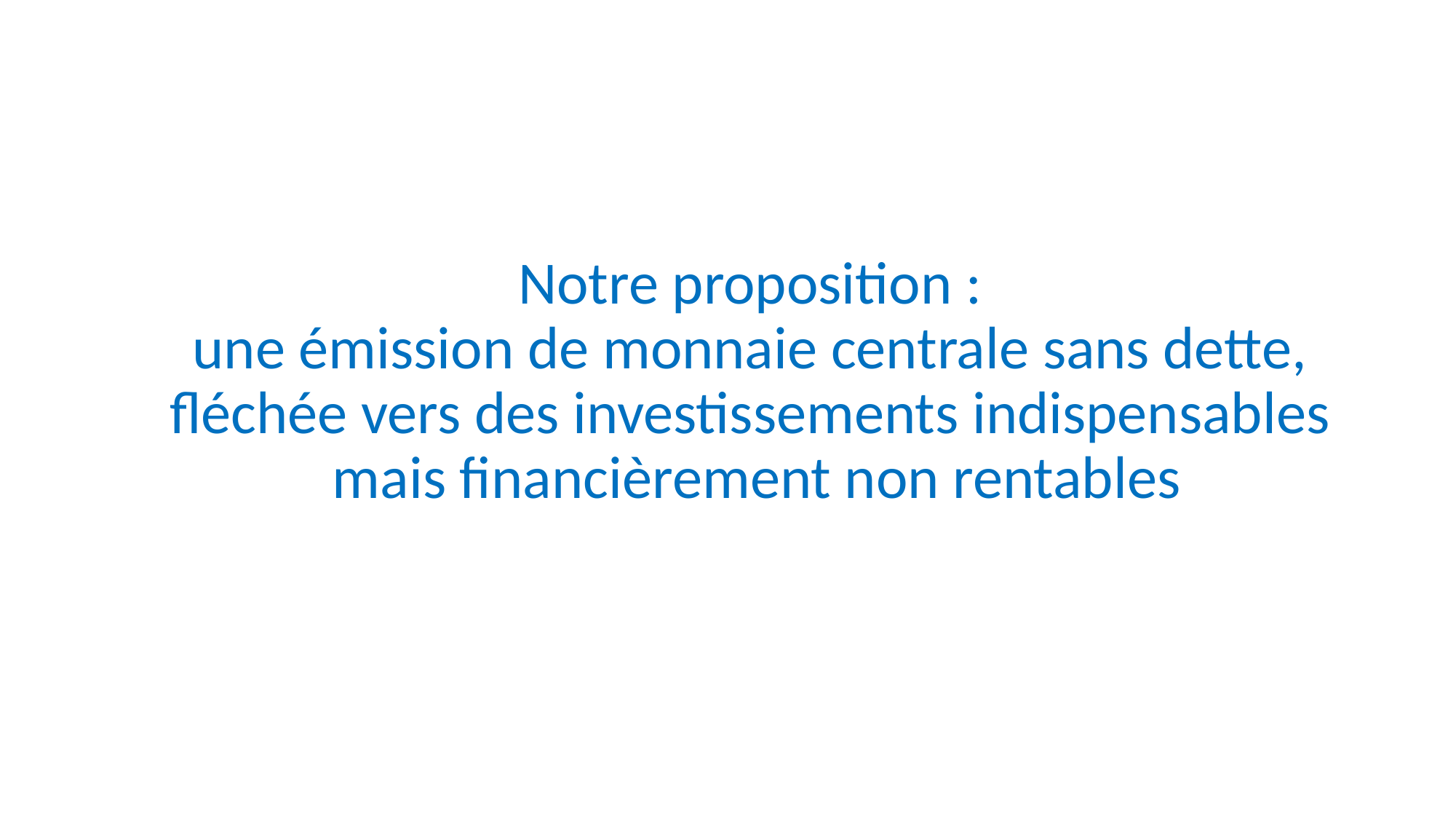

# Notre proposition : une émission de monnaie centrale sans dette, fléchée vers des investissements indispensables mais financièrement non rentables